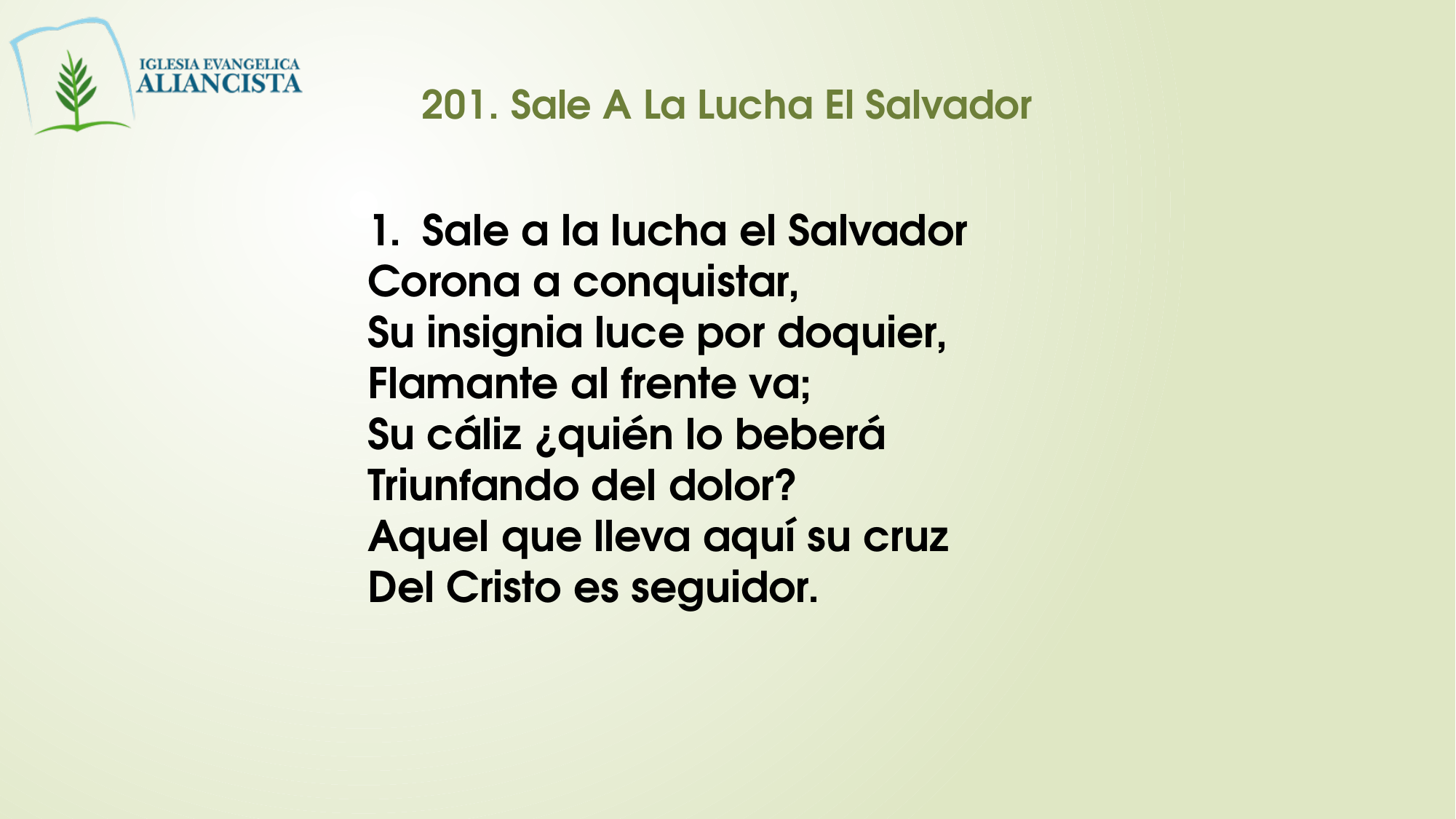

201. Sale A La Lucha El Salvador
Sale a la lucha el Salvador
Corona a conquistar,
Su insignia luce por doquier,
Flamante al frente va;
Su cáliz ¿quién lo beberá
Triunfando del dolor?
Aquel que lleva aquí su cruz
Del Cristo es seguidor.